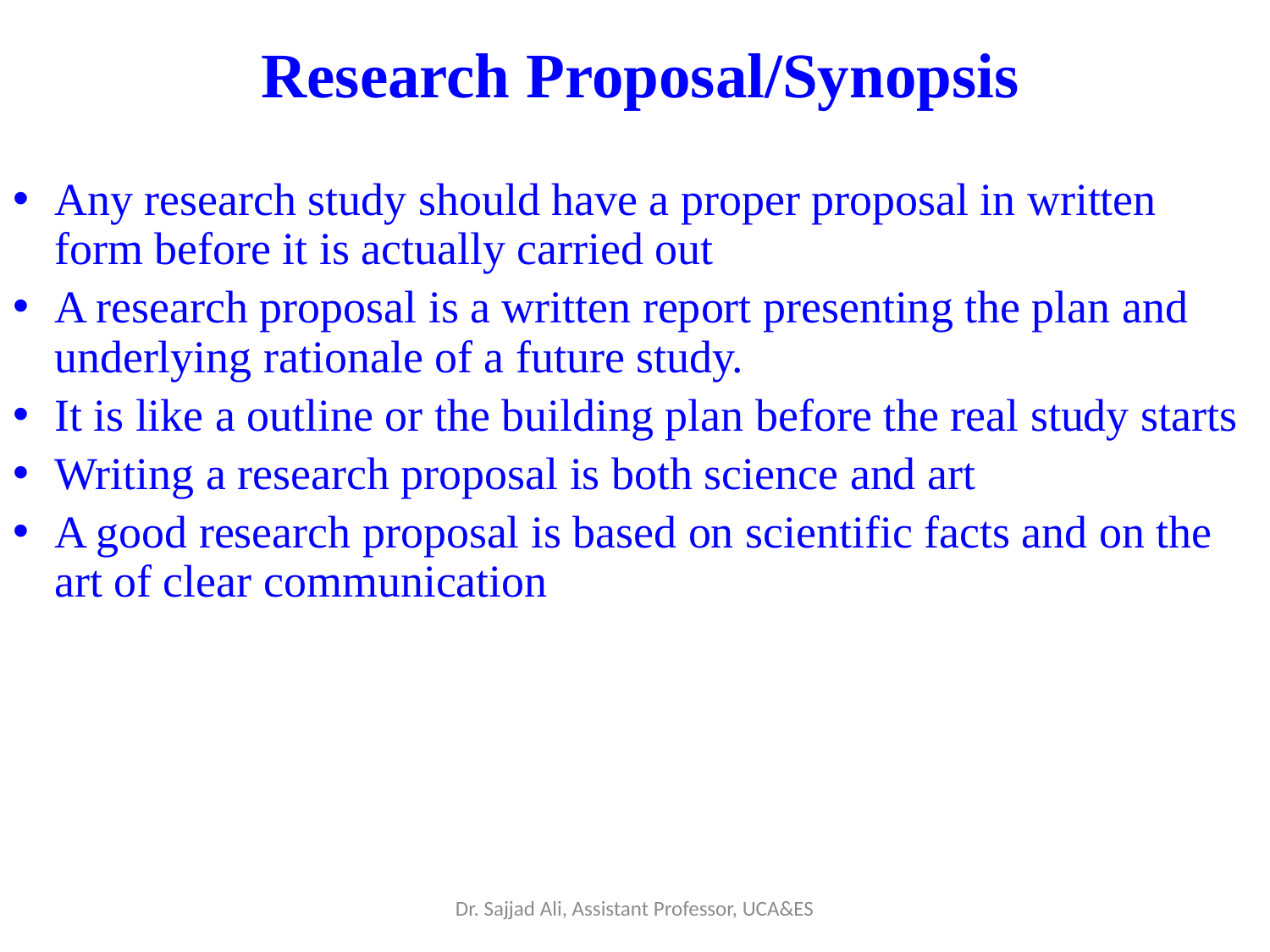

Research Proposal/Synopsis
Any research study should have a proper proposal in written form before it is actually carried out
A research proposal is a written report presenting the plan and underlying rationale of a future study.
It is like a outline or the building plan before the real study starts
Writing a research proposal is both science and art
A good research proposal is based on scientific facts and on the art of clear communication
Dr. Sajjad Ali, Assistant Professor, UCA&ES